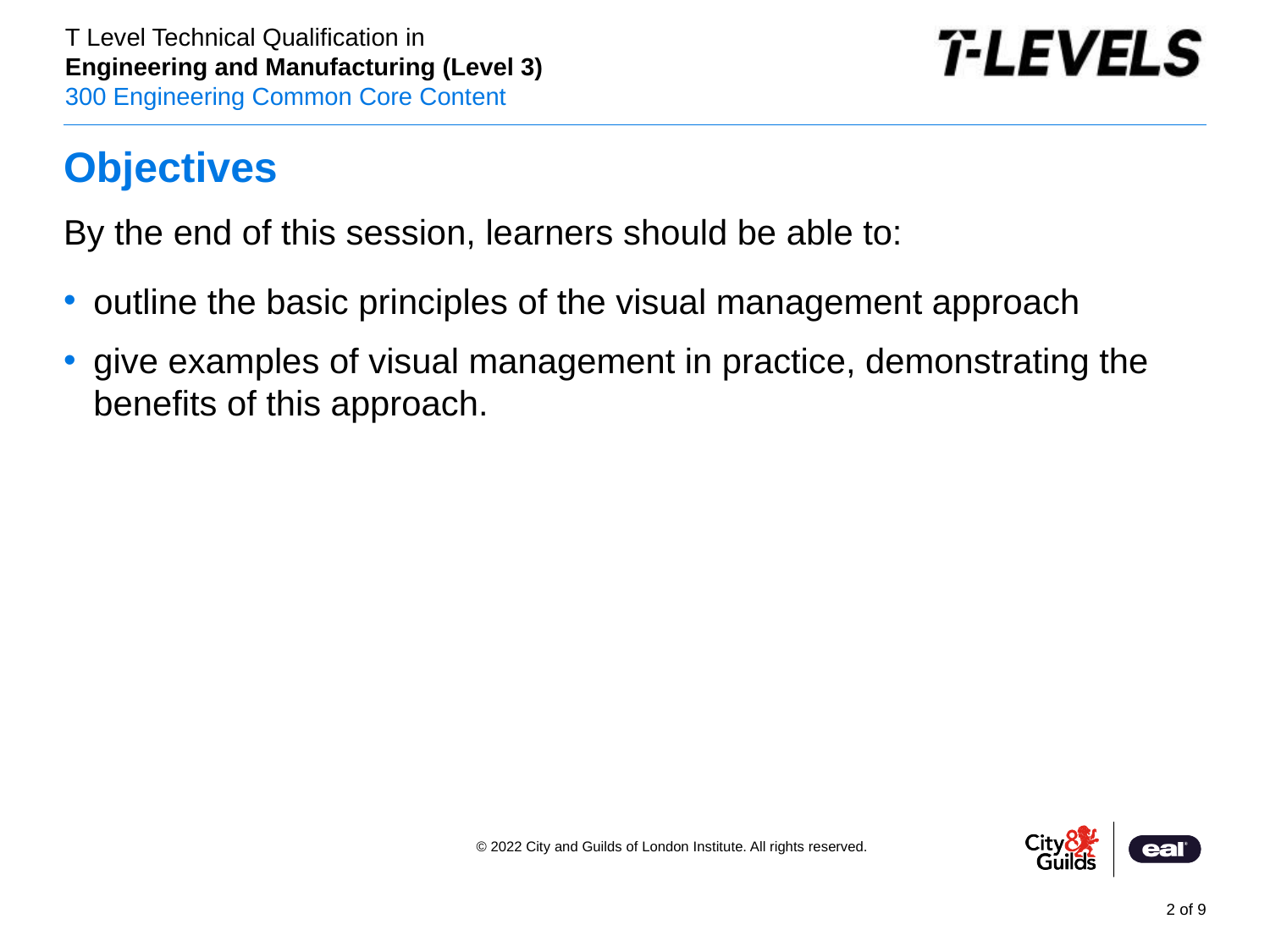

# Objectives
By the end of this session, learners should be able to:
outline the basic principles of the visual management approach
give examples of visual management in practice, demonstrating the benefits of this approach.